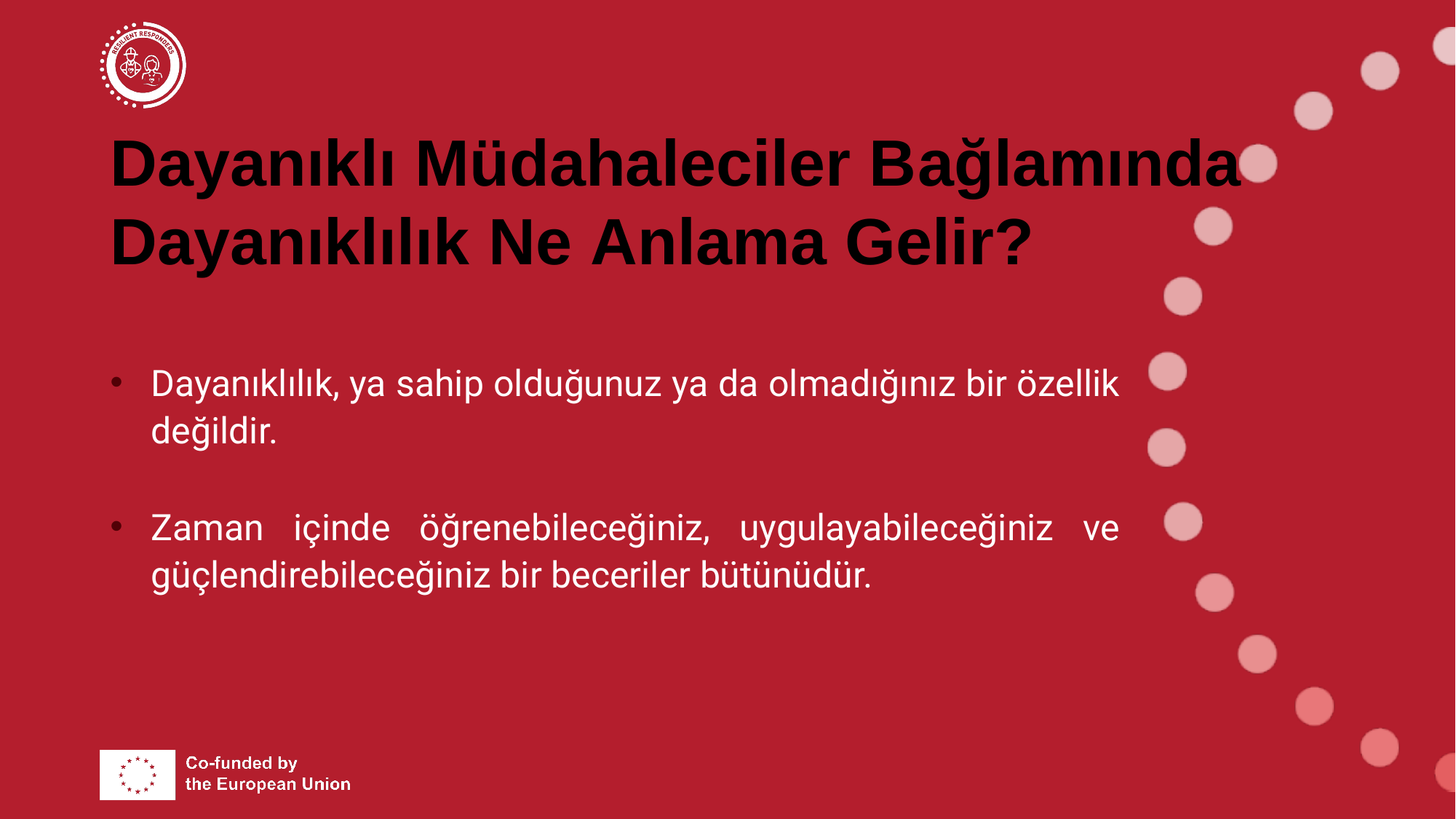

# Dayanıklı Müdahaleciler Bağlamında Dayanıklılık Ne Anlama Gelir?
Dayanıklılık, ya sahip olduğunuz ya da olmadığınız bir özellik değildir.

Zaman içinde öğrenebileceğiniz, uygulayabileceğiniz ve güçlendirebileceğiniz bir beceriler bütünüdür.